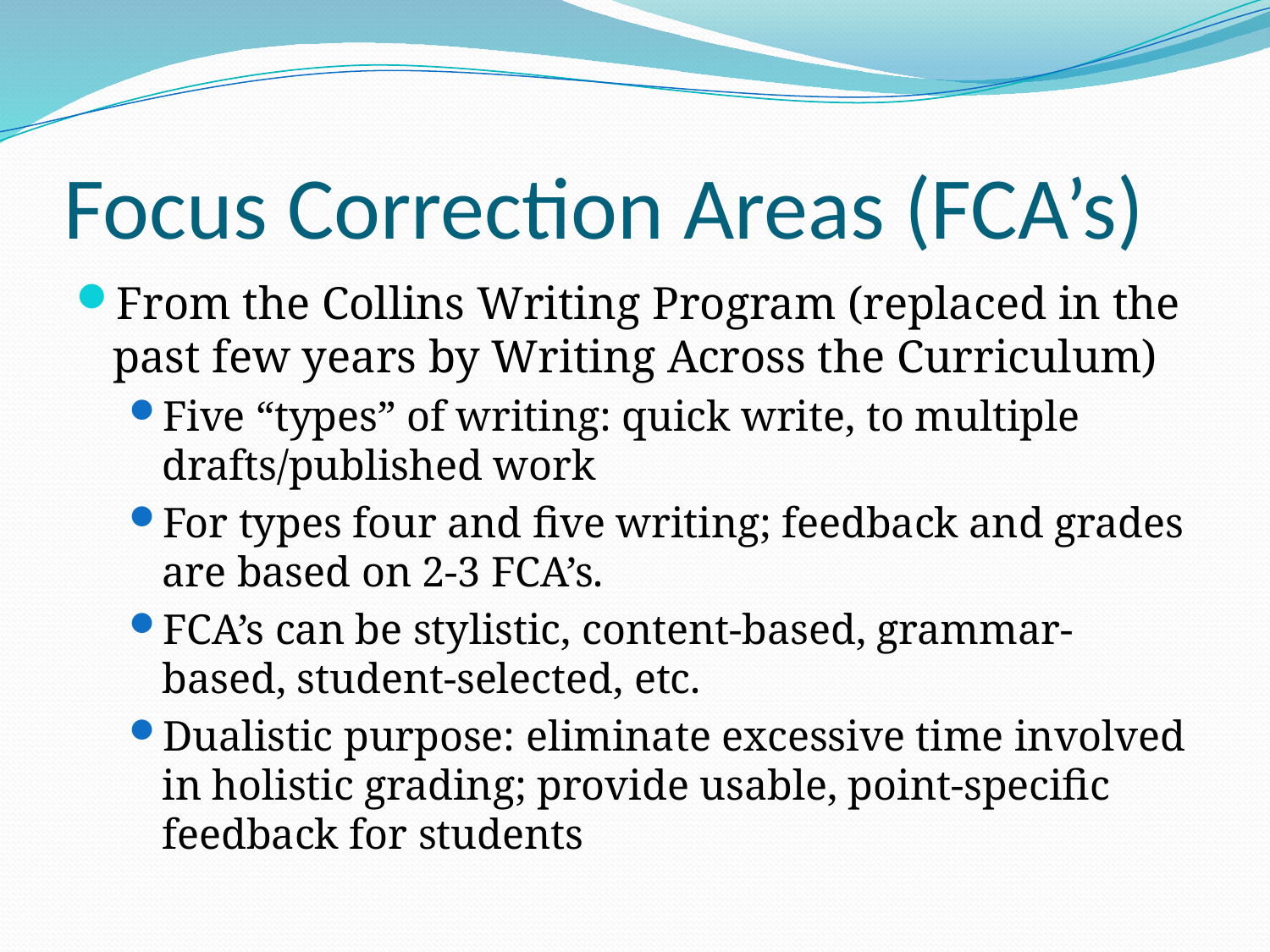

# Focus Correction Areas (FCA’s)
From the Collins Writing Program (replaced in the past few years by Writing Across the Curriculum)
Five “types” of writing: quick write, to multiple drafts/published work
For types four and five writing; feedback and grades are based on 2-3 FCA’s.
FCA’s can be stylistic, content-based, grammar-based, student-selected, etc.
Dualistic purpose: eliminate excessive time involved in holistic grading; provide usable, point-specific feedback for students